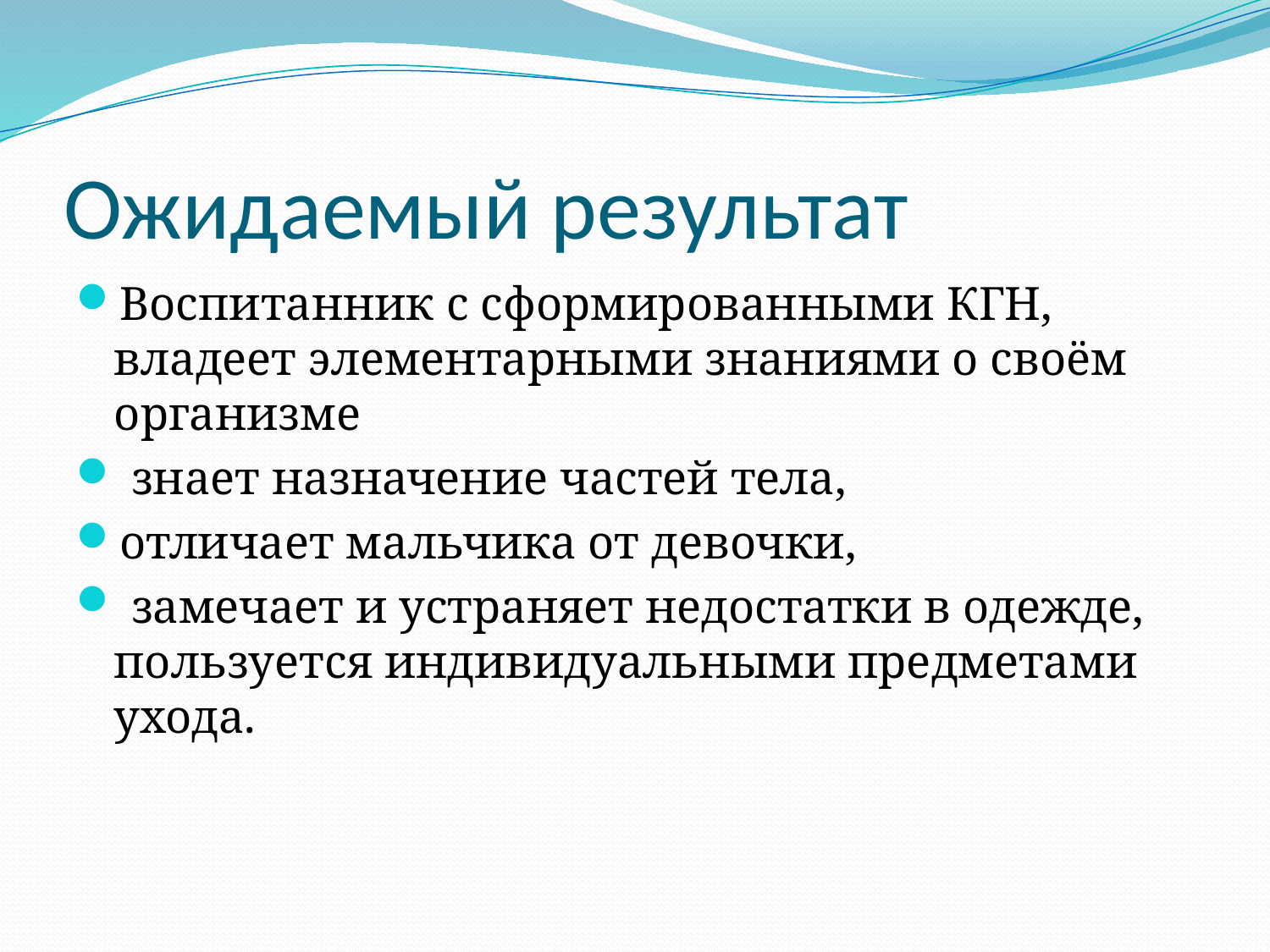

# Ожидаемый результат
Воспитанник с сформированными КГН, владеет элементарными знаниями о своём организме
 знает назначение частей тела,
отличает мальчика от девочки,
 замечает и устраняет недостатки в одежде, пользуется индивидуальными предметами ухода.